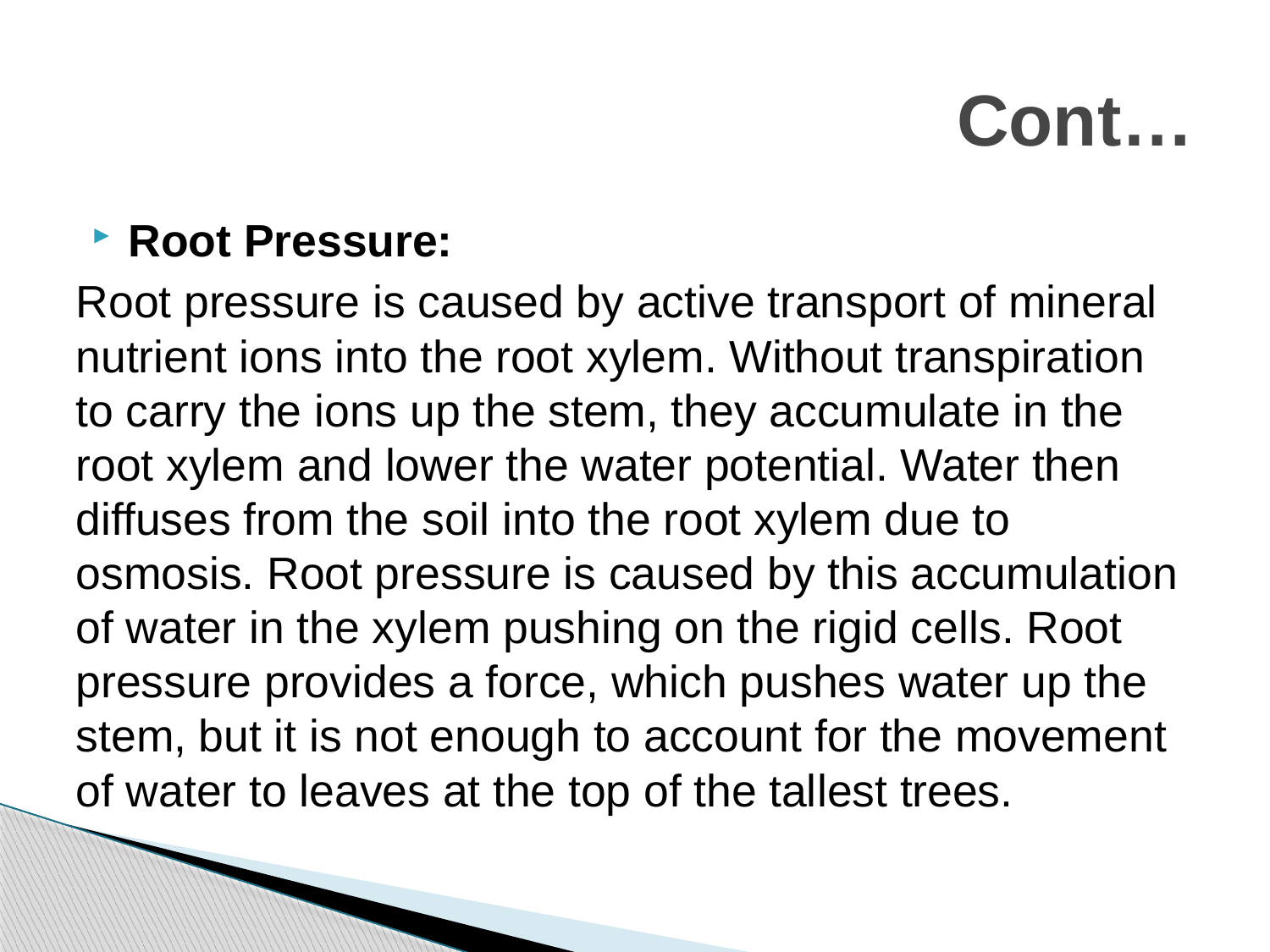

# Cont…
Root Pressure:
Root pressure is caused by active transport of mineral nutrient ions into the root xylem. Without transpiration to carry the ions up the stem, they accumulate in the root xylem and lower the water potential. Water then diffuses from the soil into the root xylem due to osmosis. Root pressure is caused by this accumulation of water in the xylem pushing on the rigid cells. Root pressure provides a force, which pushes water up the stem, but it is not enough to account for the movement of water to leaves at the top of the tallest trees.